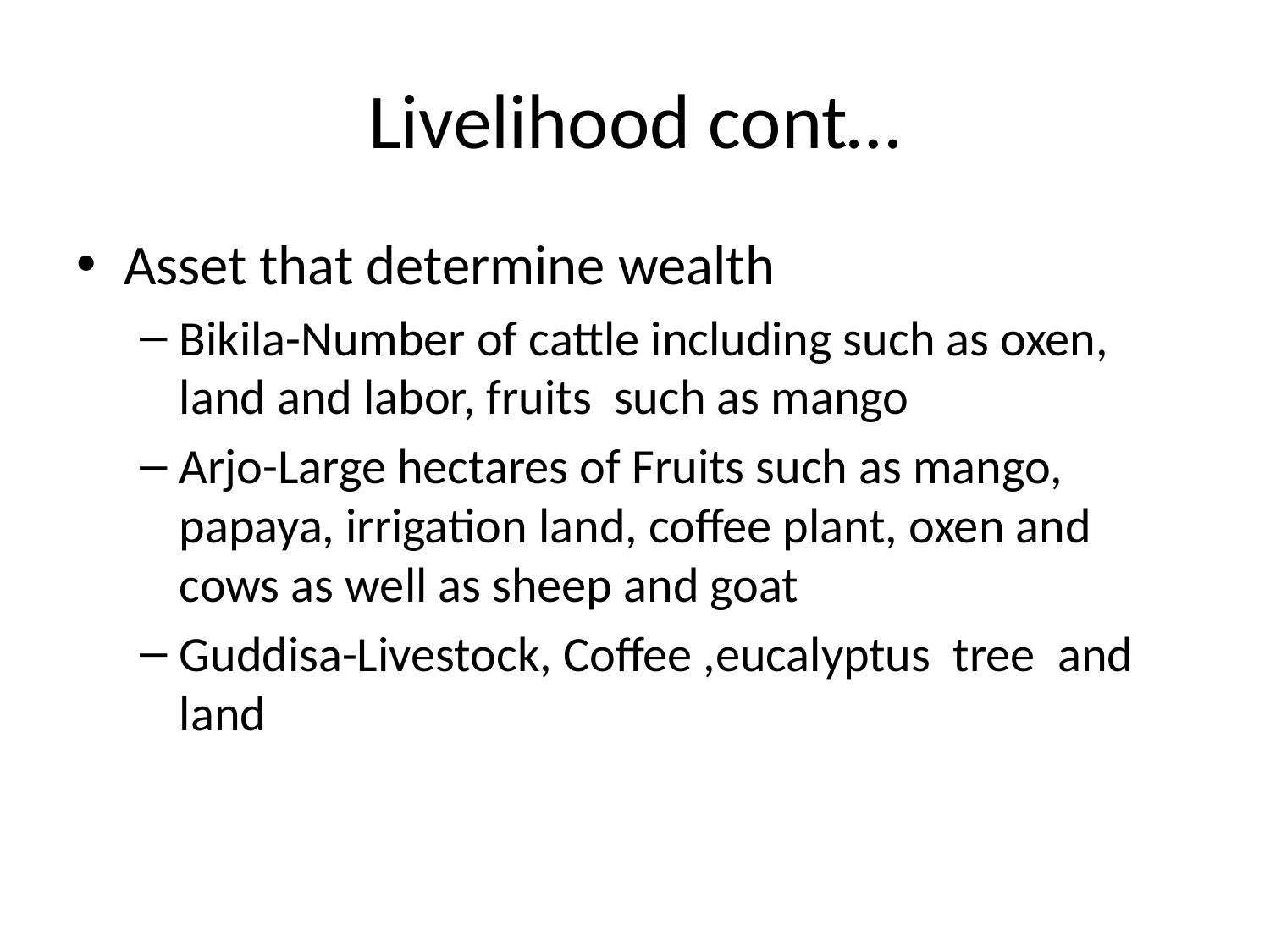

# Livelihood cont…
Asset that determine wealth
Bikila-Number of cattle including such as oxen, land and labor, fruits  such as mango
Arjo-Large hectares of Fruits such as mango, papaya, irrigation land, coffee plant, oxen and cows as well as sheep and goat
Guddisa-Livestock, Coffee ,eucalyptus  tree  and land